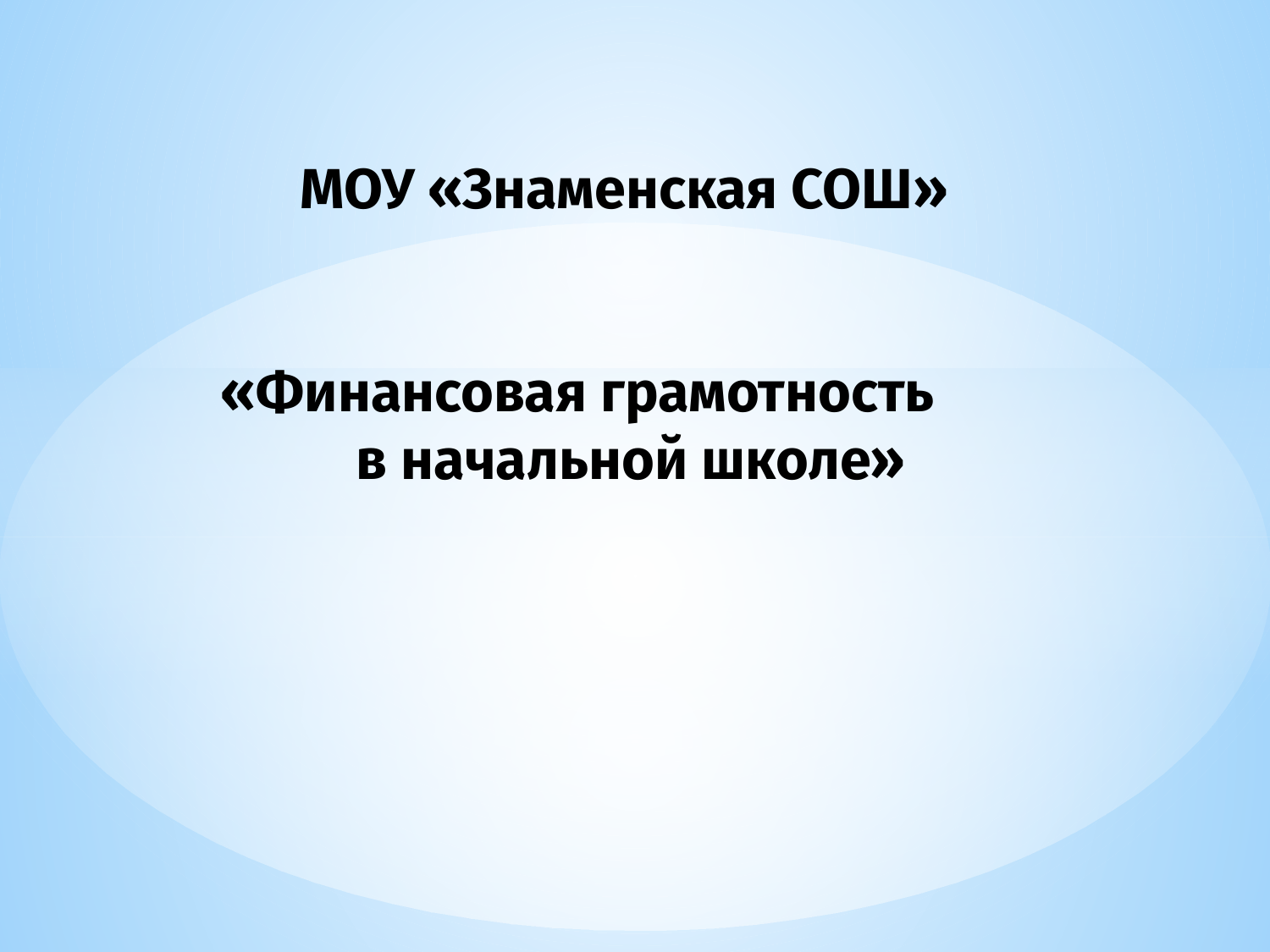

# МОУ «Знаменская СОШ» «Финансовая грамотность в начальной школе»